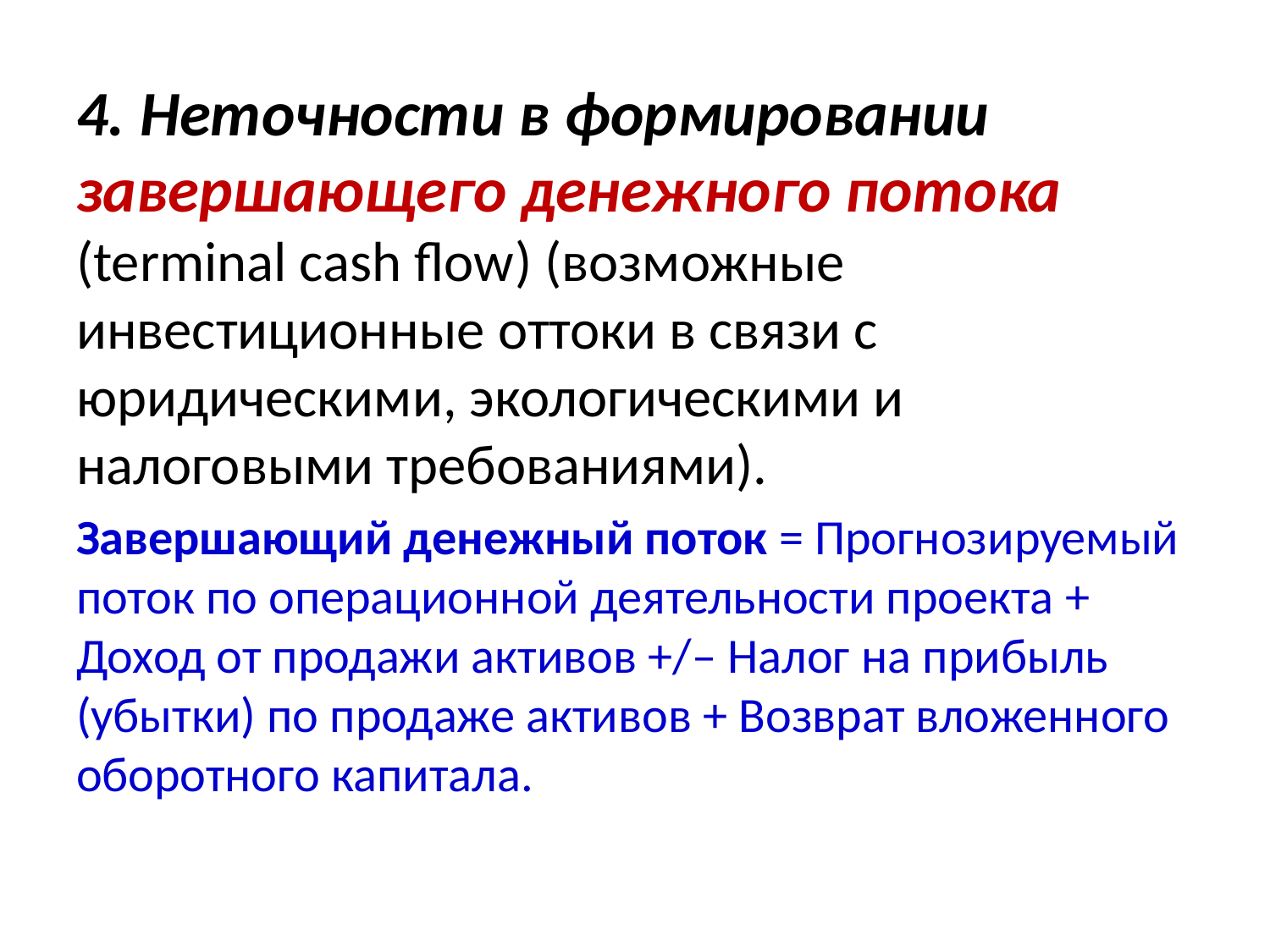

4. Неточности в формировании завершающего денежного потока (terminal cash flow) (возможные инвестиционные оттоки в связи с юридическими, экологическими и налоговыми требованиями).
Завершающий денежный поток = Прогнозируемый поток по операционной деятельности проекта + Доход от продажи активов +/– Налог на прибыль (убытки) по продаже активов + Возврат вложенного оборотного капитала.